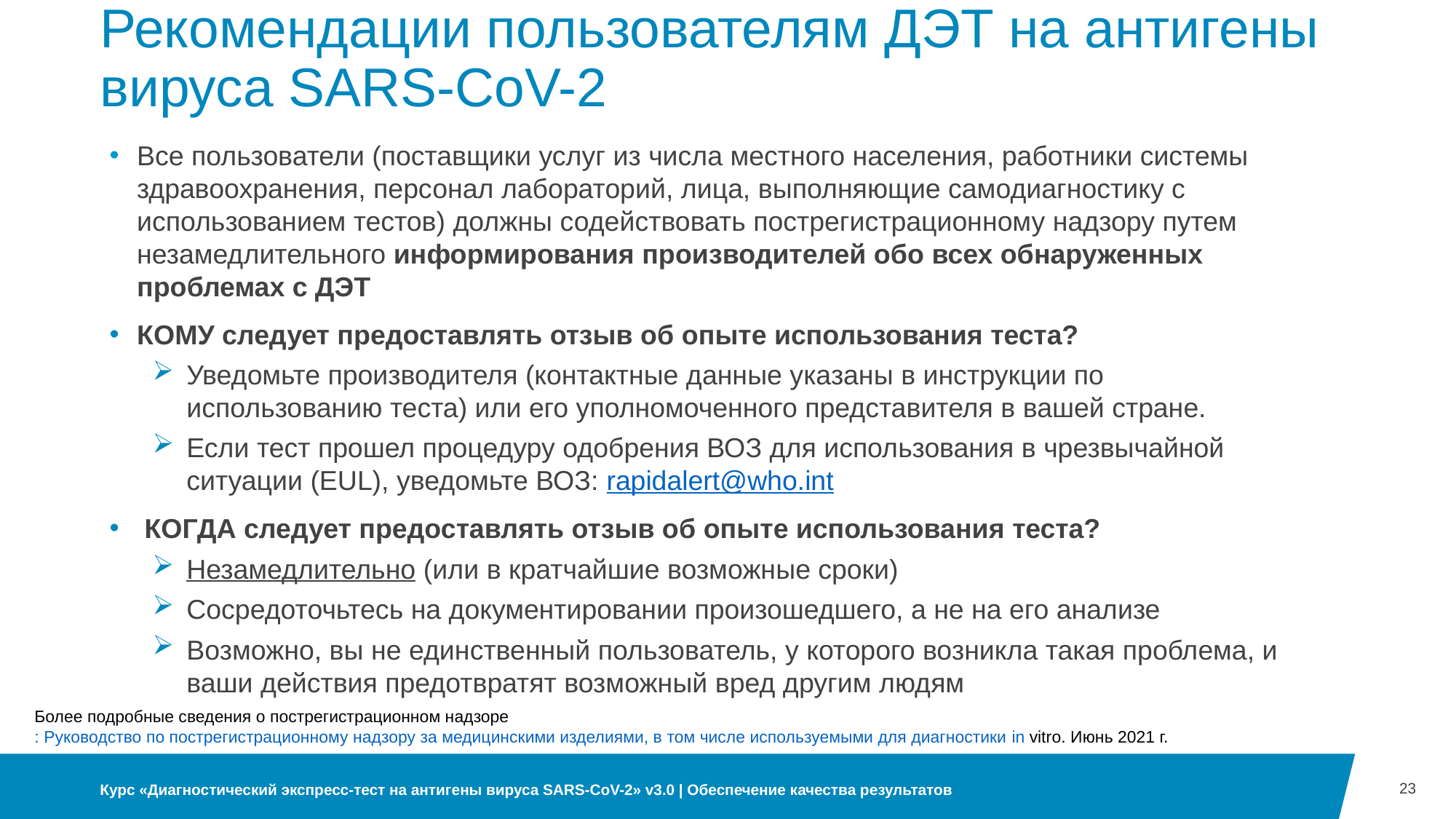

# Рекомендации пользователям ДЭТ на антигены вируса SARS-CoV-2
Все пользователи (поставщики услуг из числа местного населения, работники системы здравоохранения, персонал лабораторий, лица, выполняющие самодиагностику с использованием тестов) должны содействовать пострегистрационному надзору путем незамедлительного информирования производителей обо всех обнаруженных проблемах с ДЭТ
КОМУ следует предоставлять отзыв об опыте использования теста?
Уведомьте производителя (контактные данные указаны в инструкции по использованию теста) или его уполномоченного представителя в вашей стране.
Если тест прошел процедуру одобрения ВОЗ для использования в чрезвычайной ситуации (EUL), уведомьте ВОЗ: rapidalert@who.int
 КОГДА следует предоставлять отзыв об опыте использования теста?
Незамедлительно (или в кратчайшие возможные сроки)
Сосредоточьтесь на документировании произошедшего, а не на его анализе
Возможно, вы не единственный пользователь, у которого возникла такая проблема, и ваши действия предотвратят возможный вред другим людям

Более подробные сведения о пострегистрационном надзоре: Руководство по пострегистрационному надзору за медицинскими изделиями, в том числе используемыми для диагностики in vitro. Июнь 2021 г.
23
Курс «Диагностический экспресс-тест на антигены вируса SARS-CoV-2» v3.0 | Обеспечение качества результатов